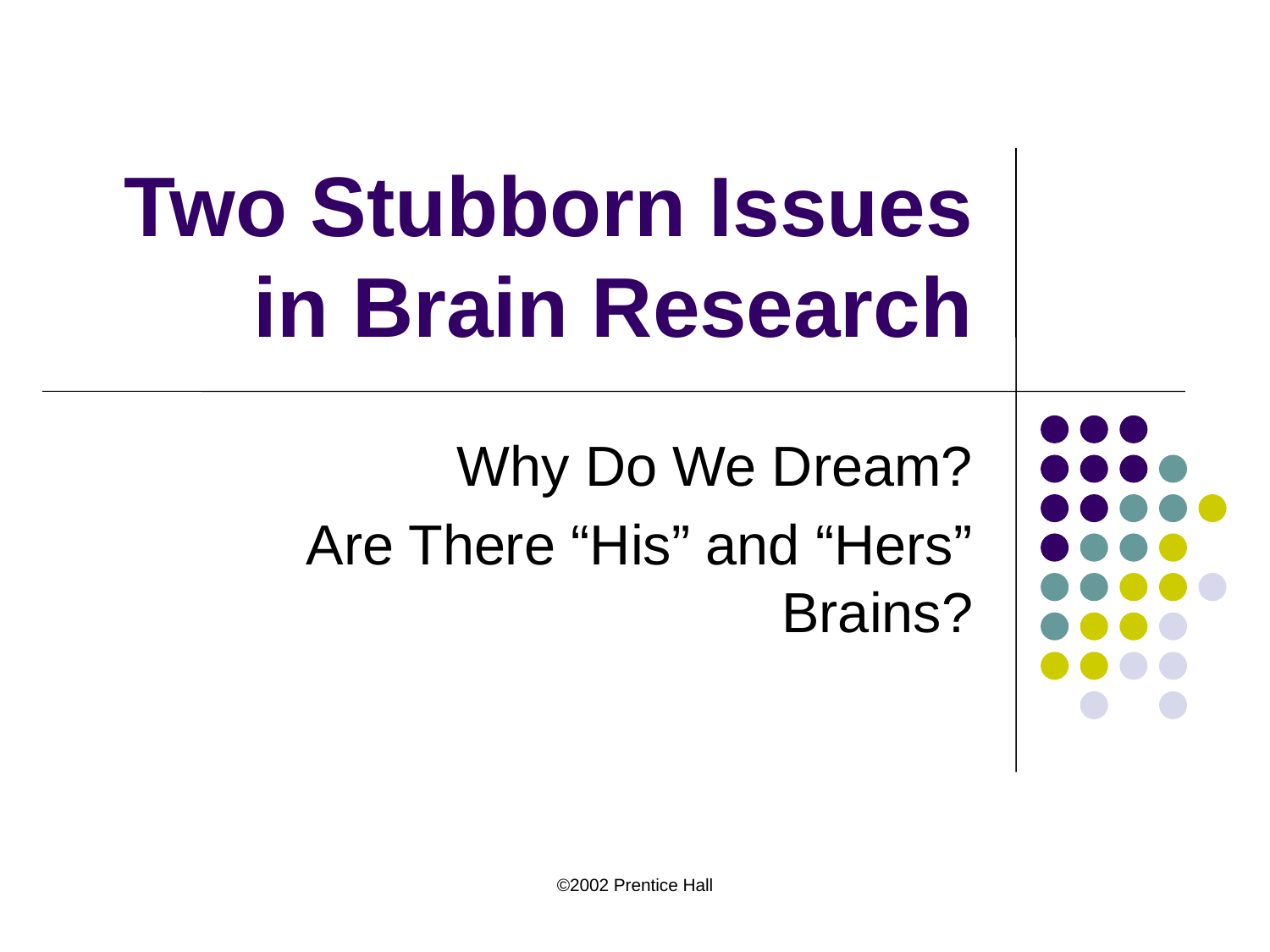

# Two Stubborn Issues in Brain Research
Why Do We Dream?
Are There “His” and “Hers” Brains?
©2002 Prentice Hall